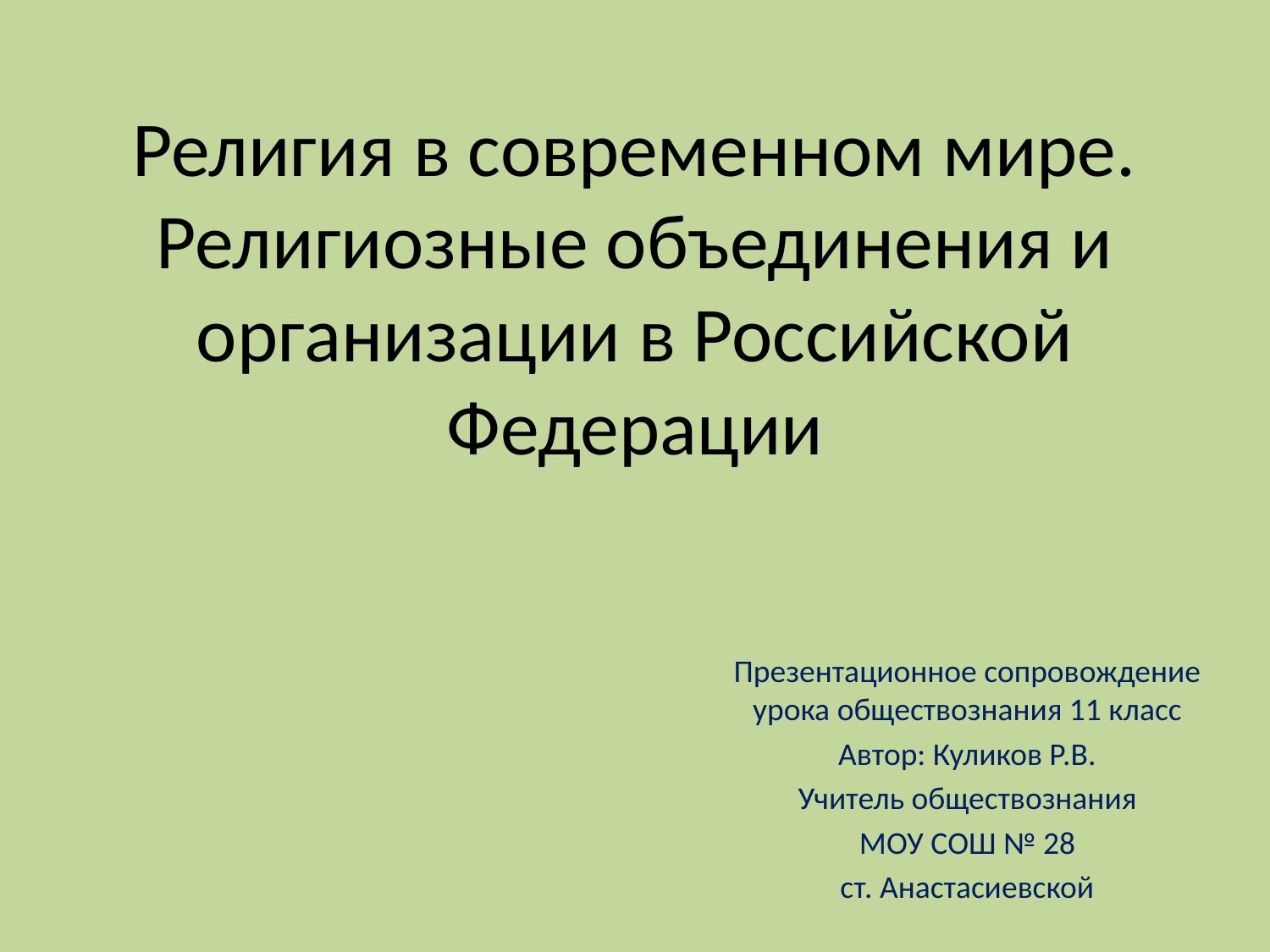

# Религия в современном мире. Религиозные объединения и организации в Российской Федерации
Презентационное сопровождение урока обществознания 11 класс
Автор: Куликов Р.В.
Учитель обществознания
 МОУ СОШ № 28
ст. Анастасиевской